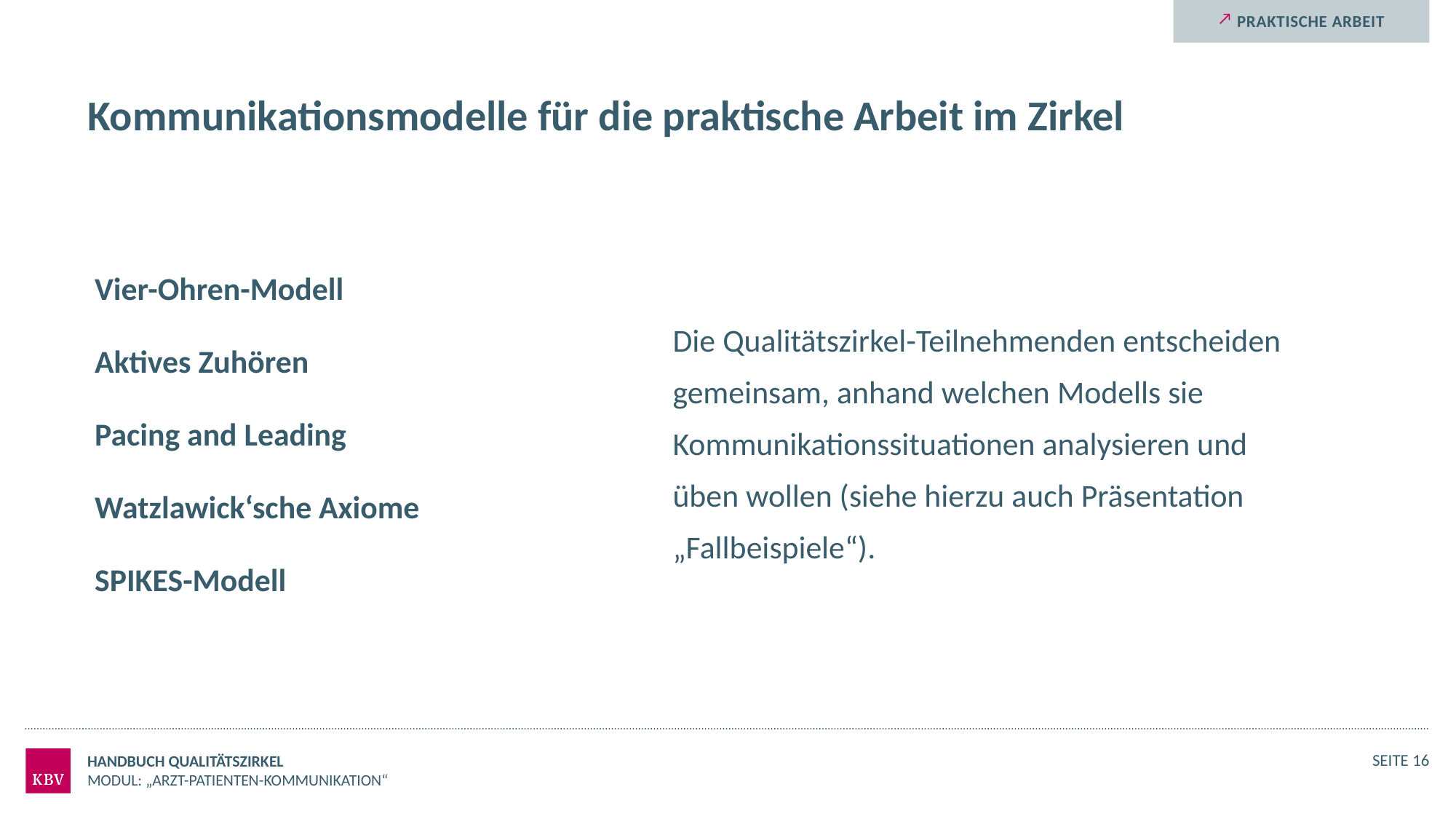

Praktische Arbeit
# Kommunikationsmodelle für die praktische Arbeit im Zirkel
Vier-Ohren-Modell
Aktives Zuhören
Pacing and Leading
Watzlawick‘sche Axiome
SPIKES-Modell
Die Qualitätszirkel-Teilnehmenden entscheiden gemeinsam, anhand welchen Modells sie Kommunikationssituationen analysieren und üben wollen (siehe hierzu auch Präsentation „Fallbeispiele“).
Handbuch Qualitätszirkel
Seite 16
Modul: „Arzt-Patienten-Kommunikation“